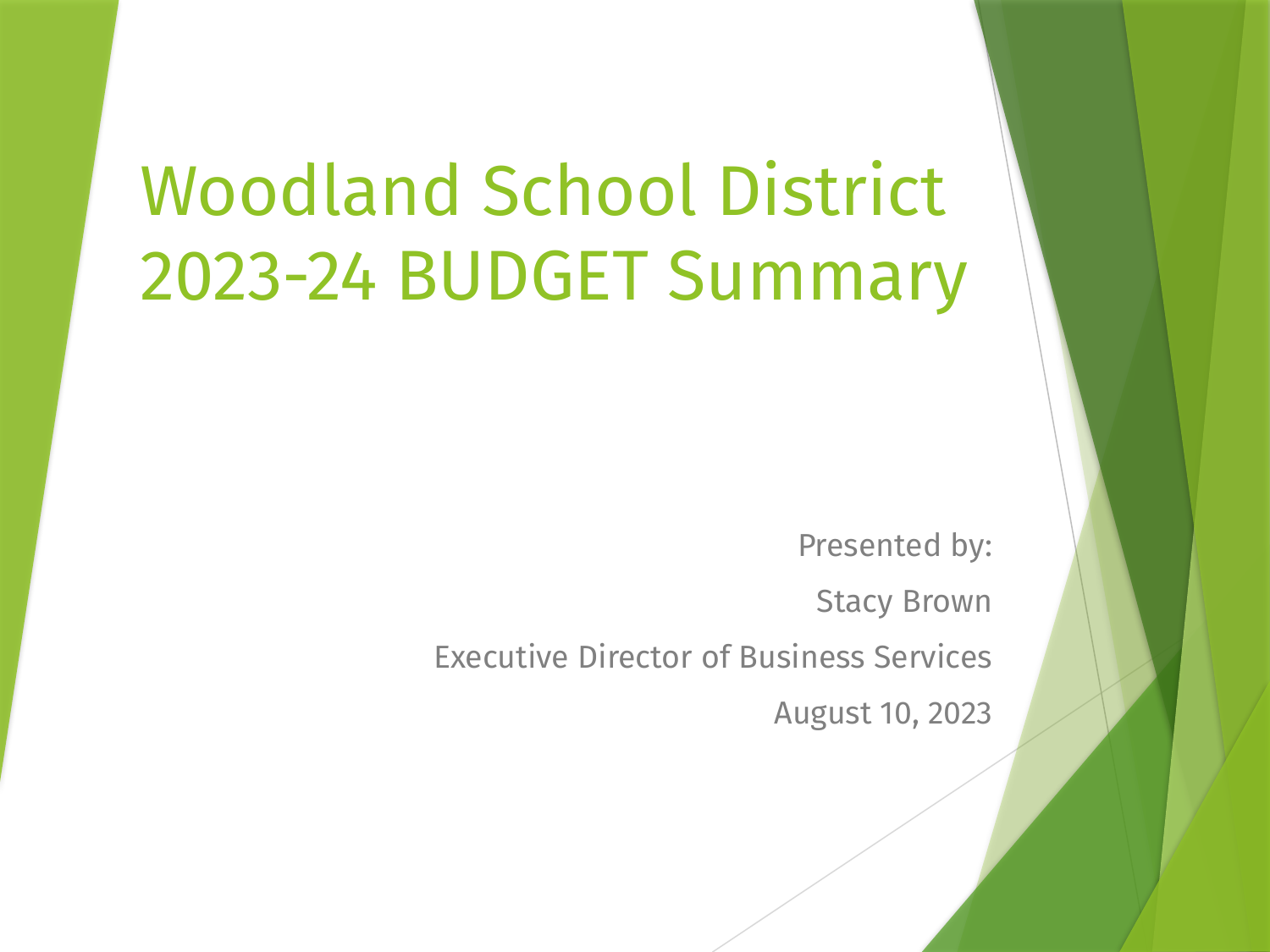

# Woodland School District 2023-24 BUDGET Summary
Presented by:
Stacy Brown
Executive Director of Business Services
August 10, 2023